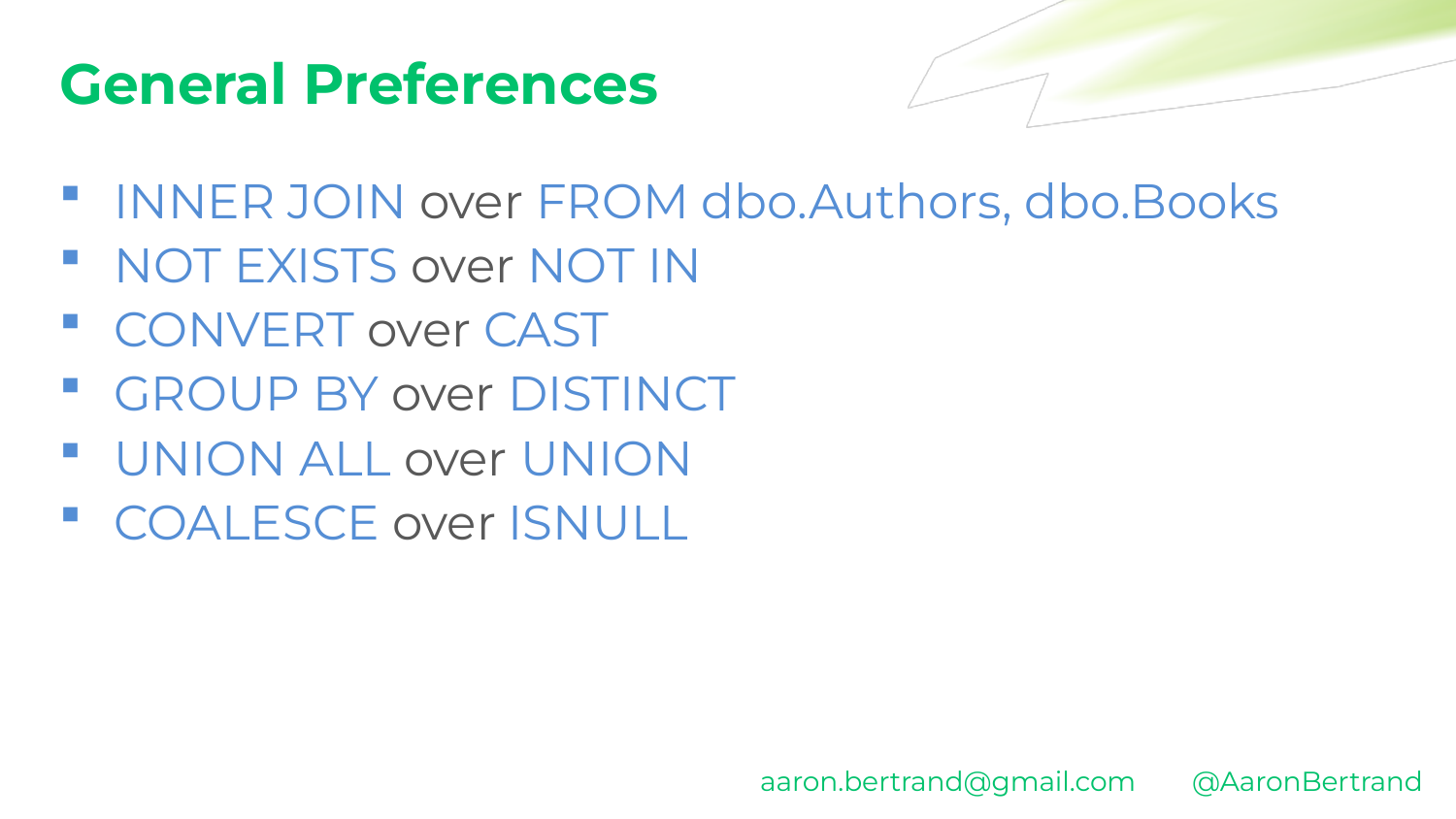

# General Preferences
INNER JOIN over FROM dbo.Authors, dbo.Books
NOT EXISTS over NOT IN
CONVERT over CAST
GROUP BY over DISTINCT
UNION ALL over UNION
COALESCE over ISNULL